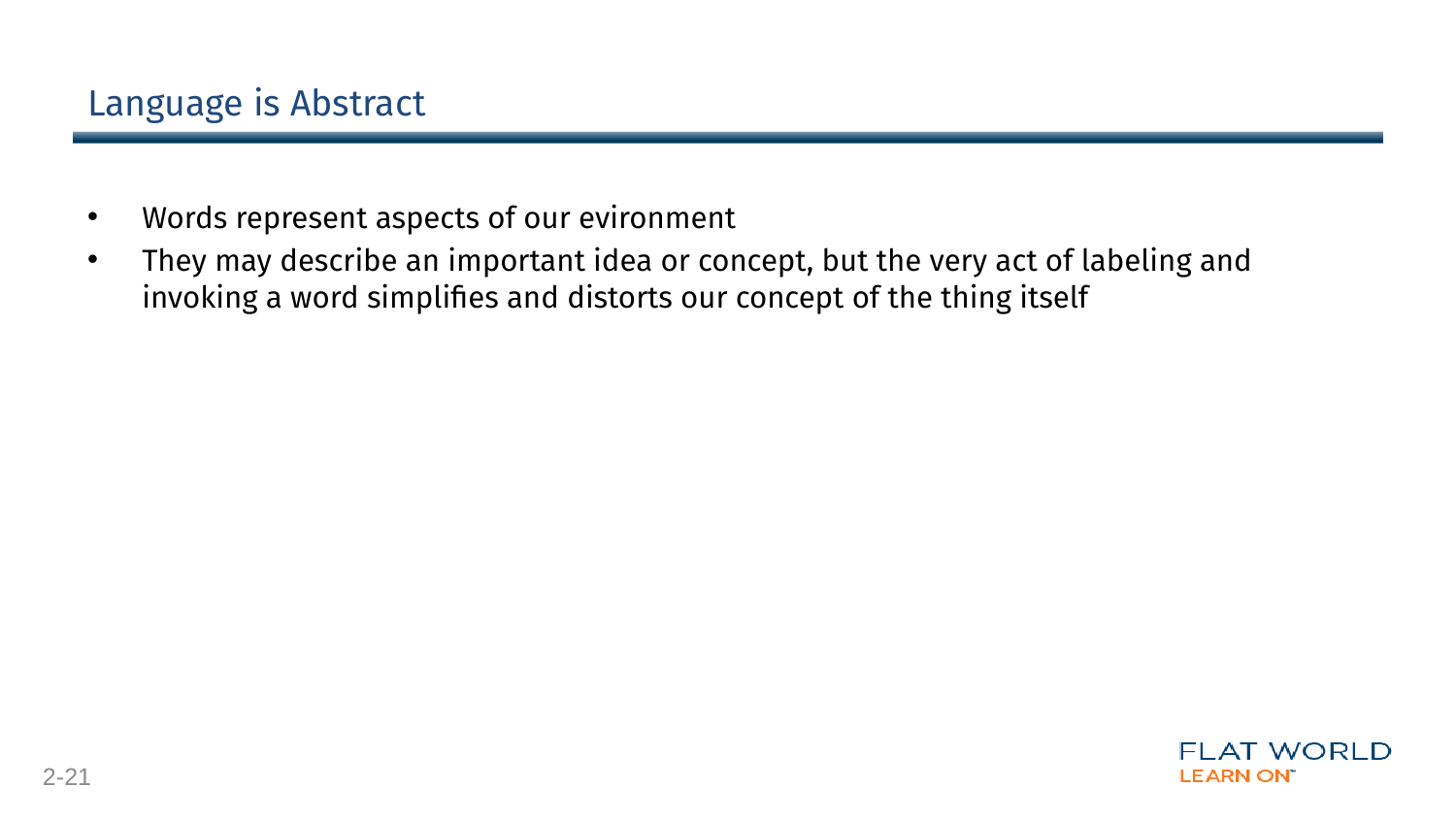

# Language is Abstract
Words represent aspects of our evironment
They may describe an important idea or concept, but the very act of labeling and invoking a word simplifies and distorts our concept of the thing itself
2-21